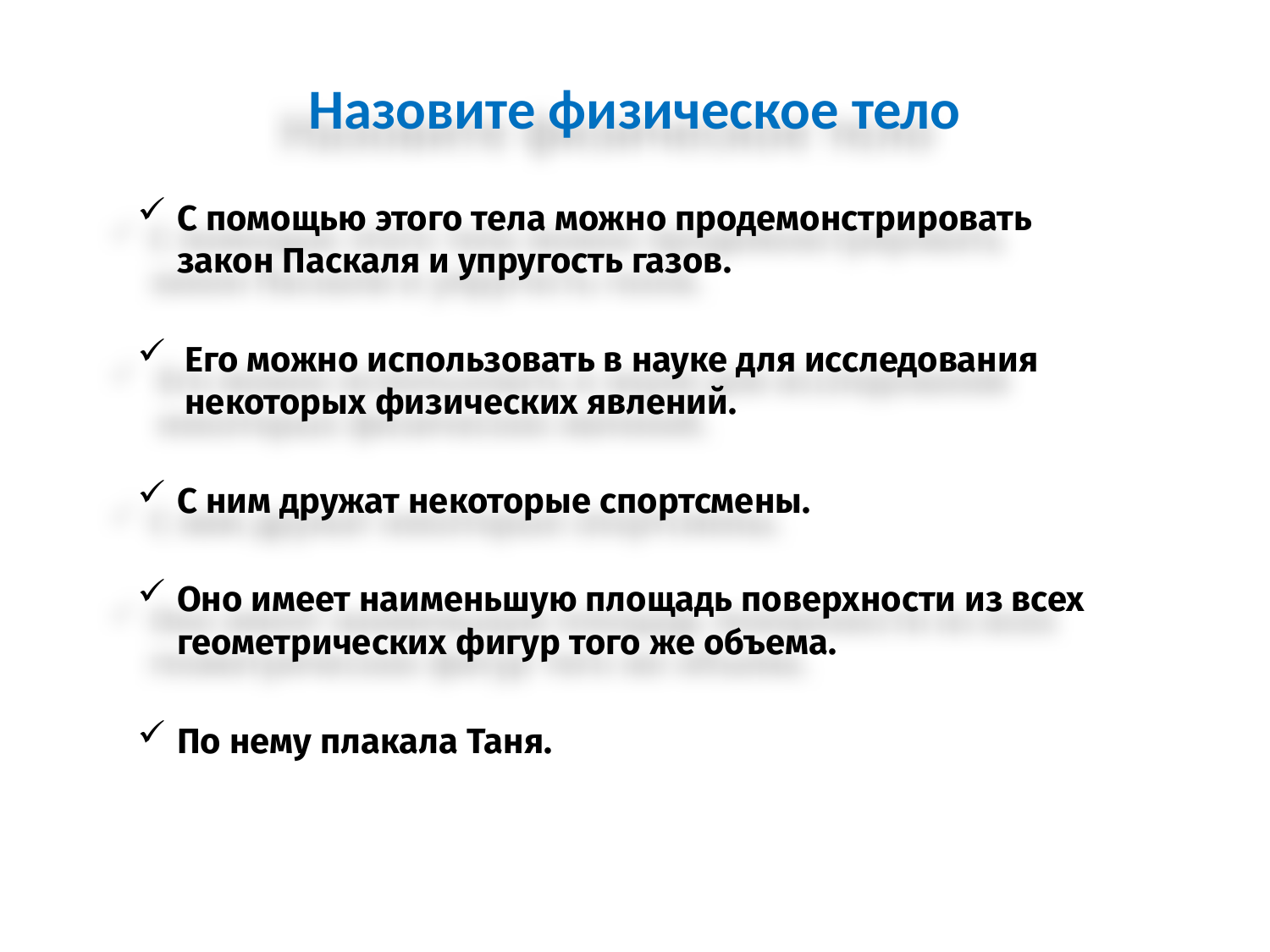

Назовите физическое тело
С помощью этого тела можно продемонстрировать закон Паскаля и упругость газов.
Его можно использовать в науке для исследования некоторых физических явлений.
С ним дружат некоторые спортсмены.
Оно имеет наименьшую площадь поверхности из всех геометрических фигур того же объема.
По нему плакала Таня.